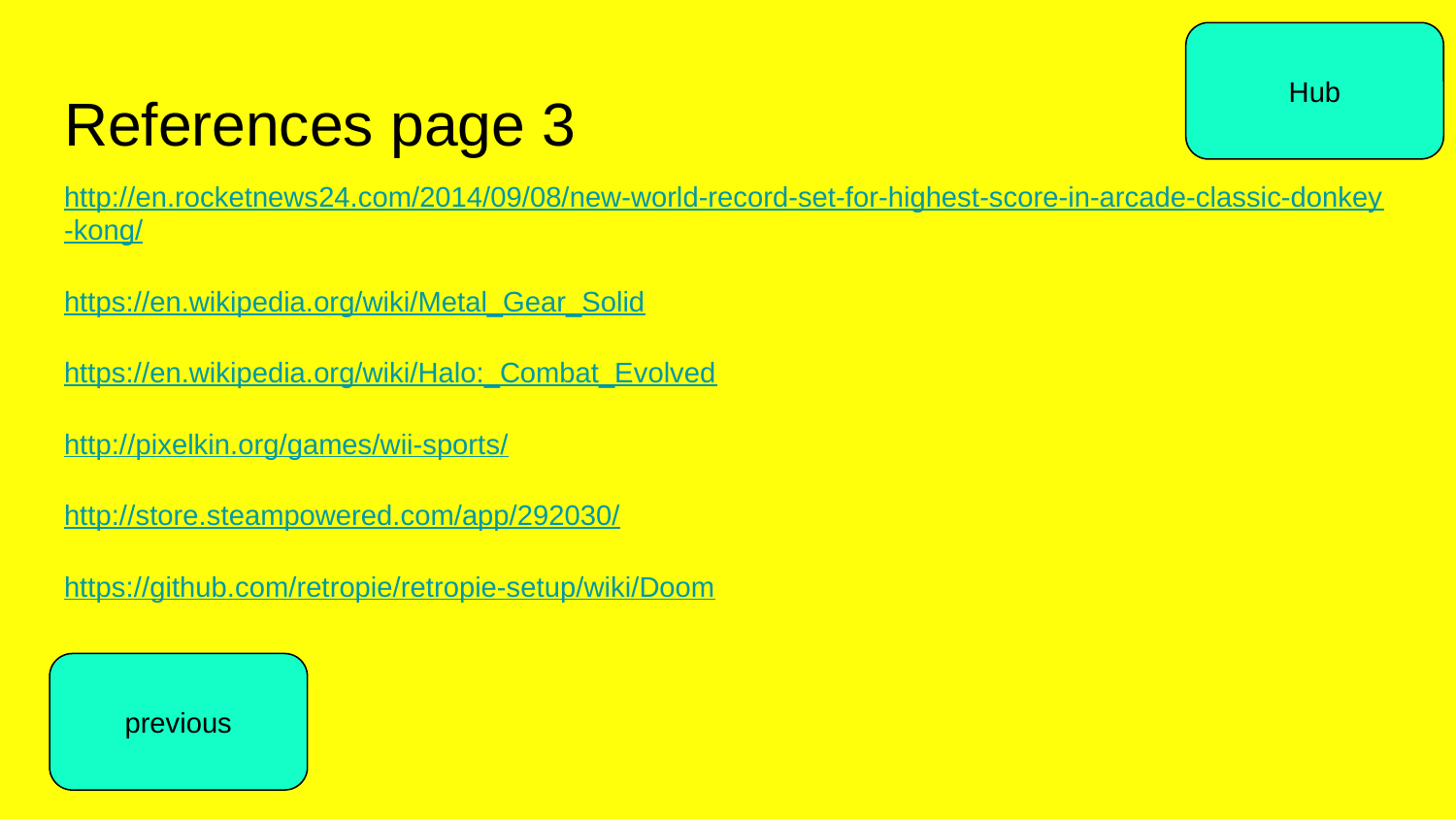

Hub
# References page 3
http://en.rocketnews24.com/2014/09/08/new-world-record-set-for-highest-score-in-arcade-classic-donkey-kong/
https://en.wikipedia.org/wiki/Metal_Gear_Solid
https://en.wikipedia.org/wiki/Halo:_Combat_Evolved
http://pixelkin.org/games/wii-sports/
http://store.steampowered.com/app/292030/
https://github.com/retropie/retropie-setup/wiki/Doom

previous